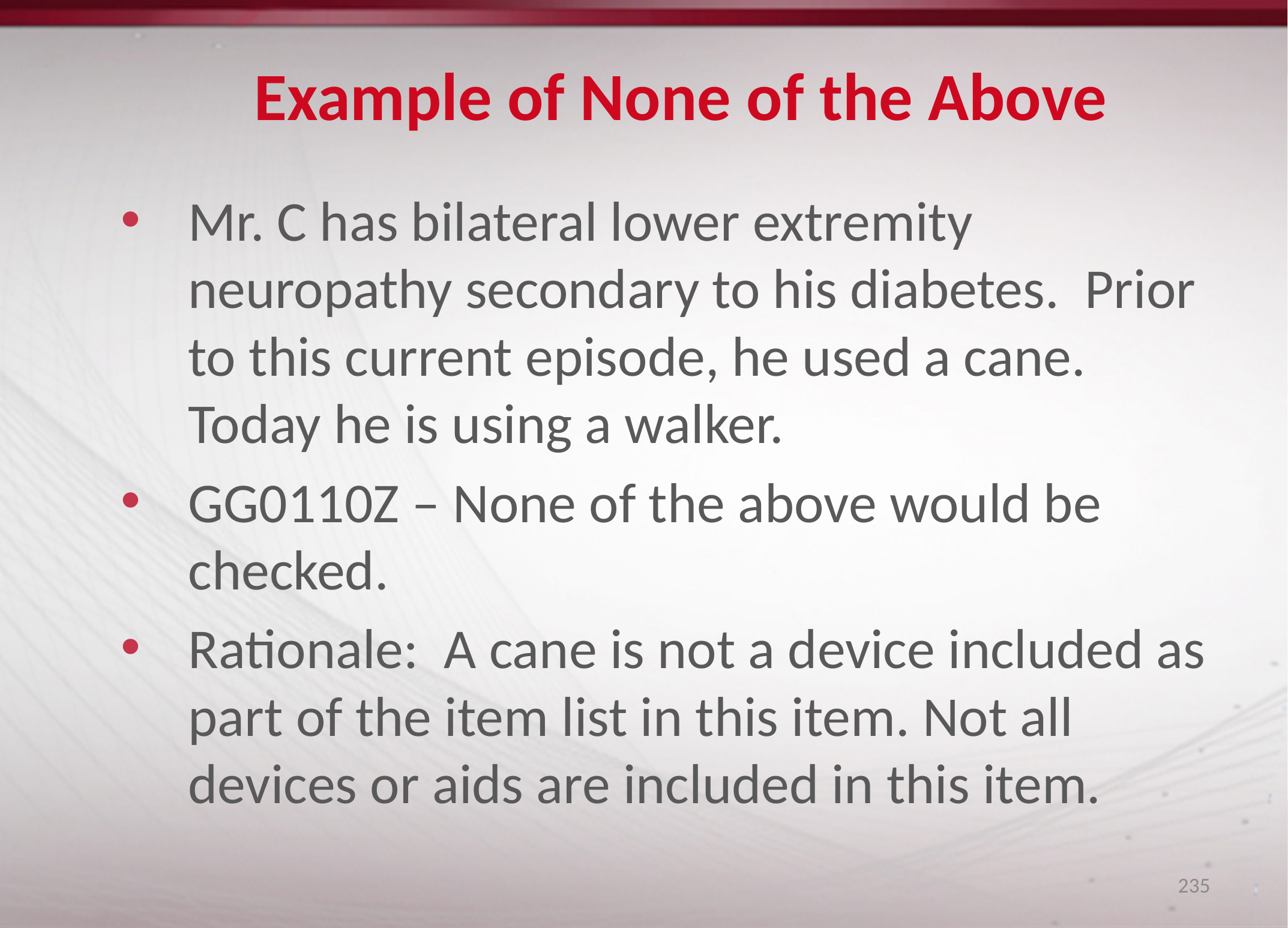

# Example of None of the Above
Mr. C has bilateral lower extremity neuropathy secondary to his diabetes.  Prior to this current episode, he used a cane.  Today he is using a walker.
GG0110Z – None of the above would be checked.
Rationale:  A cane is not a device included as part of the item list in this item. Not all devices or aids are included in this item.

235